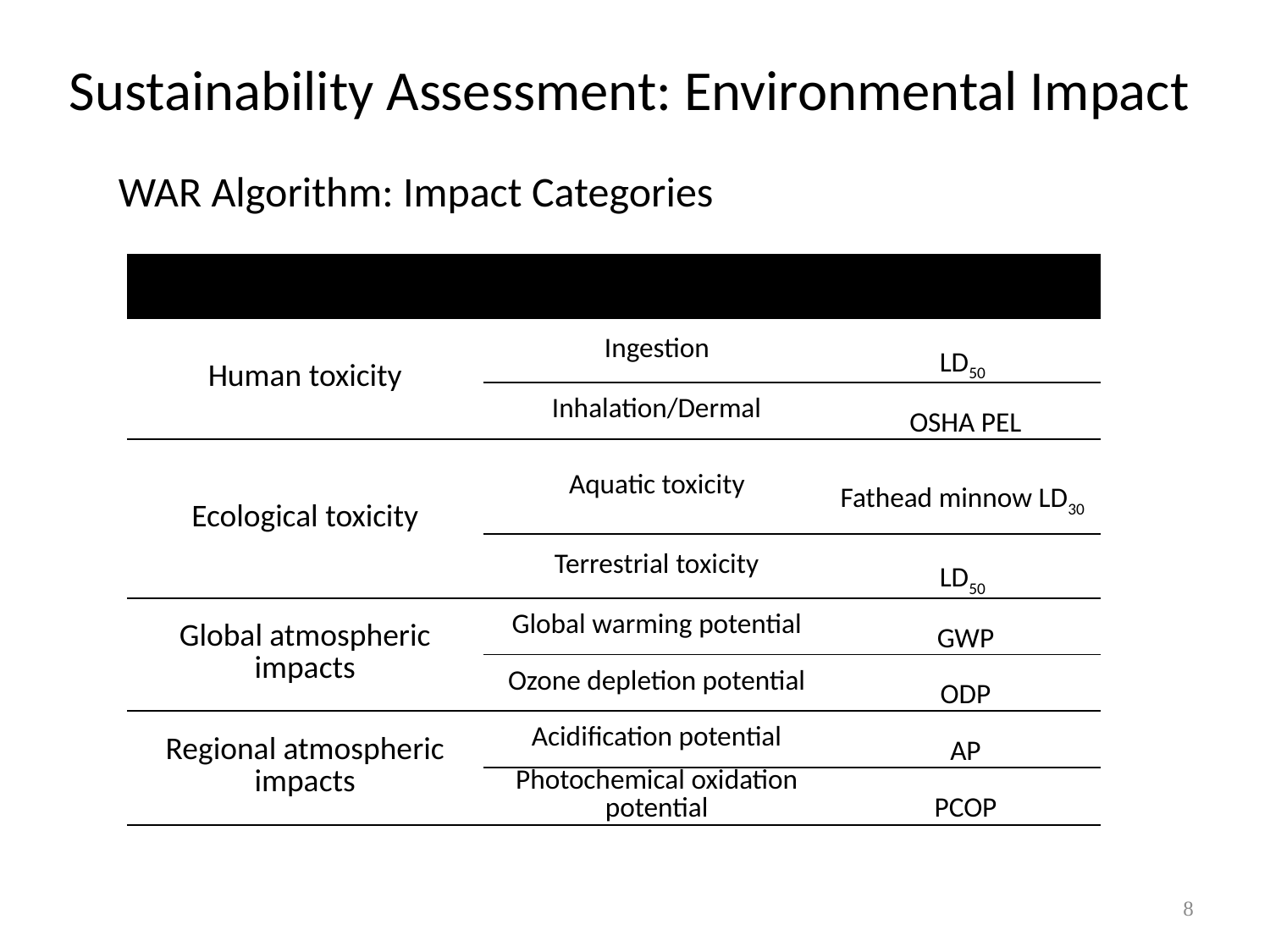

Sustainability Assessment: Environmental Impact
WAR Algorithm: Impact Categories
| General Impact Category | Impact Sub-Category | Measure of Impact Category |
| --- | --- | --- |
| Human toxicity | Ingestion | LD50 |
|  | Inhalation/Dermal | OSHA PEL |
| Ecological toxicity | Aquatic toxicity | Fathead minnow LD30 |
|  | Terrestrial toxicity | LD50 |
| Global atmospheric impacts | Global warming potential | GWP |
|  | Ozone depletion potential | ODP |
| Regional atmospheric impacts | Acidification potential | AP |
|  | Photochemical oxidation potential | PCOP |
8